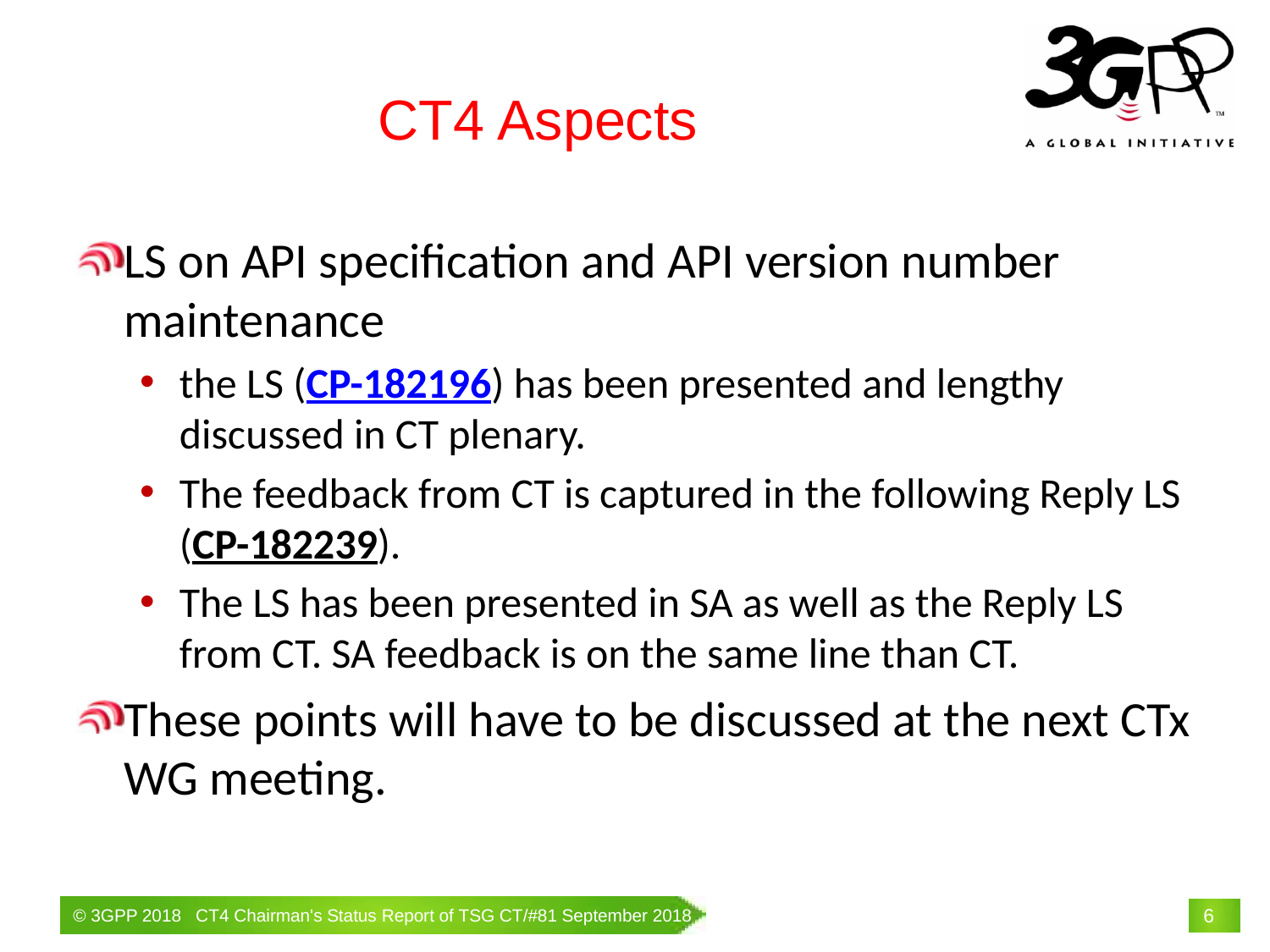

# CT4 Aspects
LS on API specification and API version number maintenance
the LS (CP-182196) has been presented and lengthy discussed in CT plenary.
The feedback from CT is captured in the following Reply LS (CP-182239).
The LS has been presented in SA as well as the Reply LS from CT. SA feedback is on the same line than CT.
These points will have to be discussed at the next CTx WG meeting.